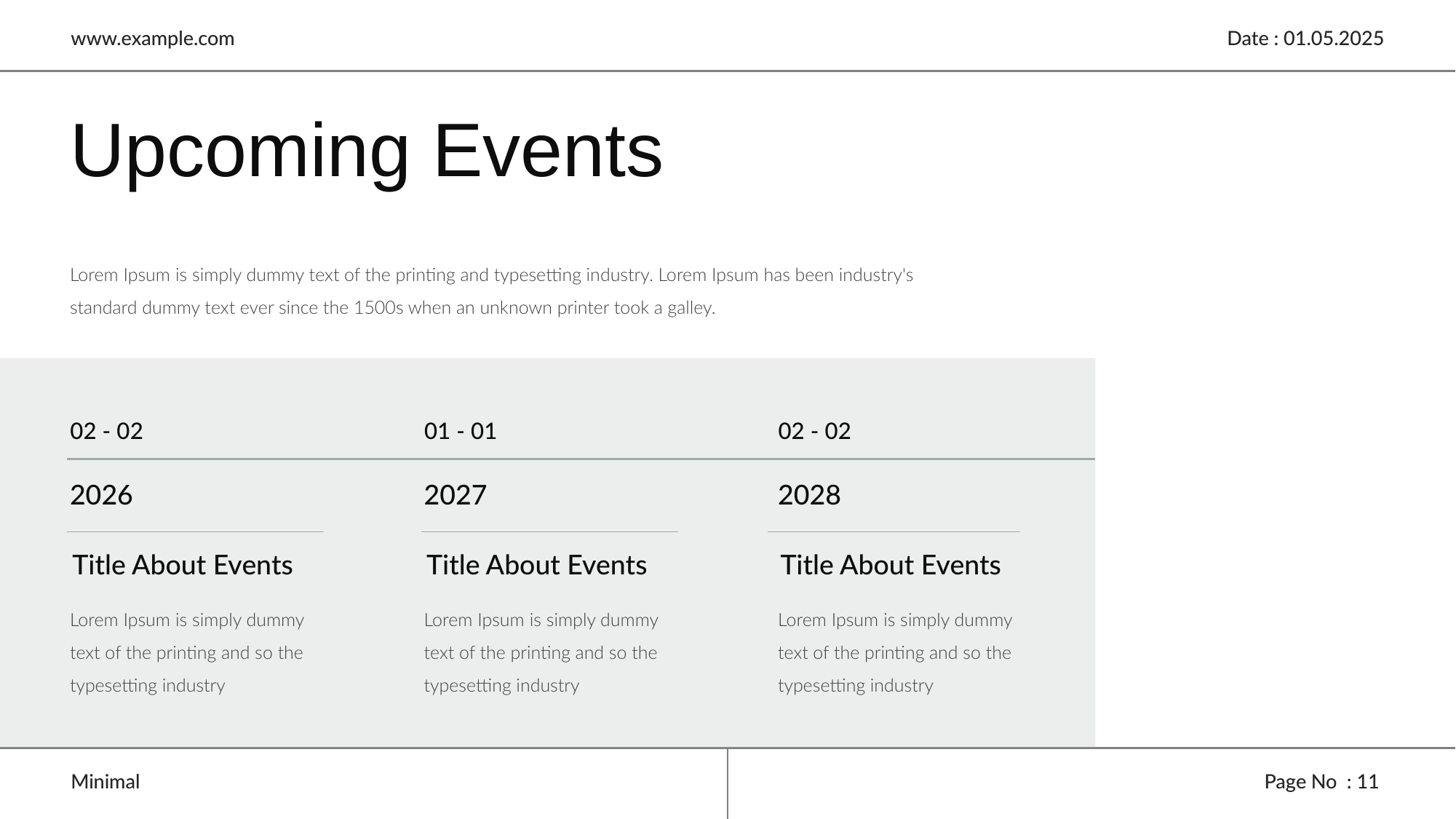

Upcoming Events
Lorem Ipsum is simply dummy text of the printing and typesetting industry. Lorem Ipsum has been industry's standard dummy text ever since the 1500s when an unknown printer took a galley.

02 - 02
01 - 01
02 - 02
2026
2027
2028
Title About Events
Title About Events
Title About Events
Lorem Ipsum is simply dummy text of the printing and so the typesetting industry
Lorem Ipsum is simply dummy text of the printing and so the typesetting industry
Lorem Ipsum is simply dummy text of the printing and so the typesetting industry